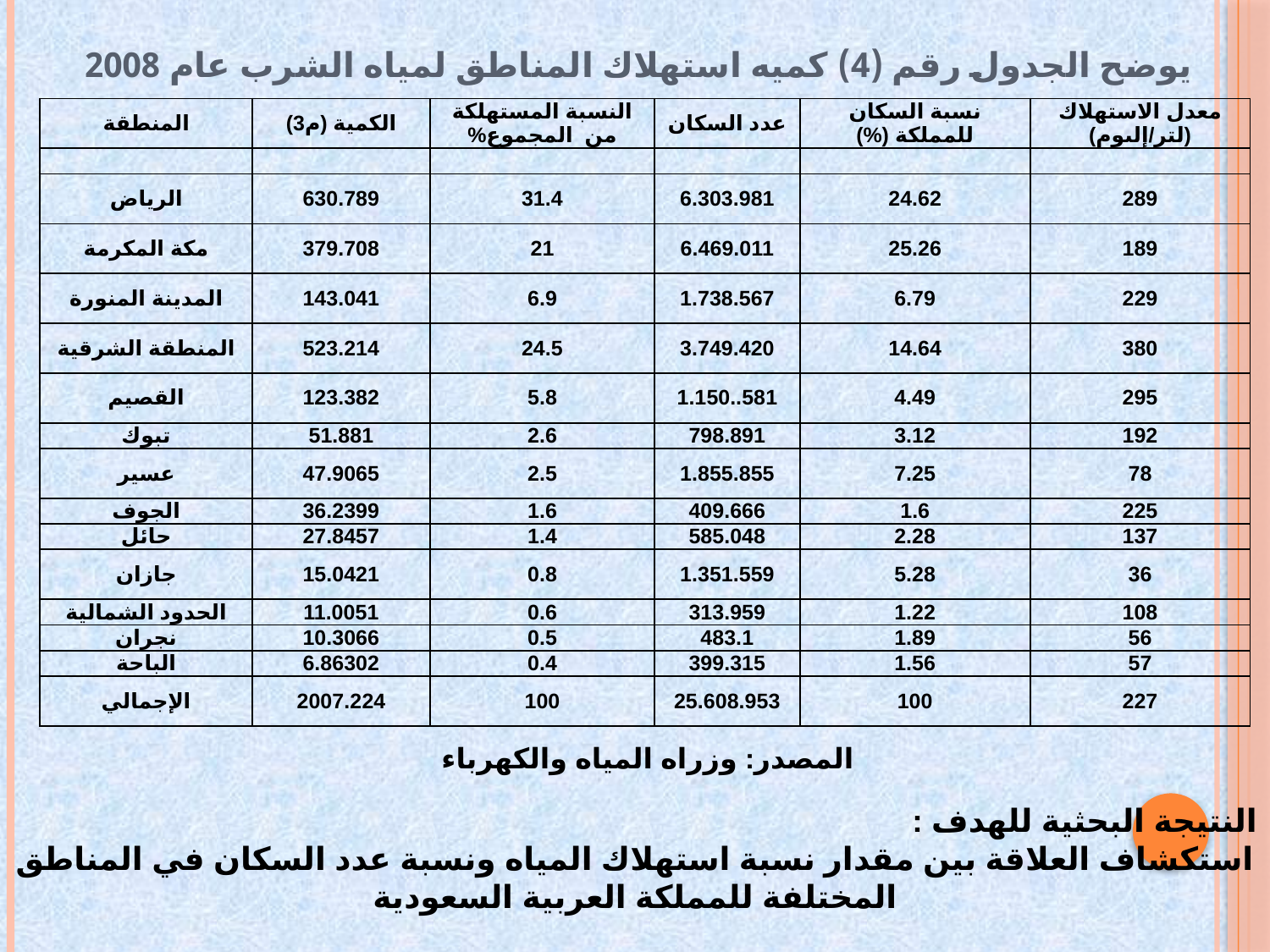

# يوضح الجدول رقم (4) كميه استهلاك المناطق لمياه الشرب عام 2008
| المنطقة | الكمية (م3) | النسبة المستهلكة من المجموع% | عدد السكان | نسبة السكان للمملكة (%) | معدل الاستهلاك (لتر/إلىوم) |
| --- | --- | --- | --- | --- | --- |
|  |  |  |  |  |  |
| الرياض | 630.789 | 31.4 | 6.303.981 | 24.62 | 289 |
| مكة المكرمة | 379.708 | 21 | 6.469.011 | 25.26 | 189 |
| المدينة المنورة | 143.041 | 6.9 | 1.738.567 | 6.79 | 229 |
| المنطقة الشرقية | 523.214 | 24.5 | 3.749.420 | 14.64 | 380 |
| القصيم | 123.382 | 5.8 | 1.150..581 | 4.49 | 295 |
| تبوك | 51.881 | 2.6 | 798.891 | 3.12 | 192 |
| عسير | 47.9065 | 2.5 | 1.855.855 | 7.25 | 78 |
| الجوف | 36.2399 | 1.6 | 409.666 | 1.6 | 225 |
| حائل | 27.8457 | 1.4 | 585.048 | 2.28 | 137 |
| جازان | 15.0421 | 0.8 | 1.351.559 | 5.28 | 36 |
| الحدود الشمالية | 11.0051 | 0.6 | 313.959 | 1.22 | 108 |
| نجران | 10.3066 | 0.5 | 483.1 | 1.89 | 56 |
| الباحة | 6.86302 | 0.4 | 399.315 | 1.56 | 57 |
| الإجمالي | 2007.224 | 100 | 25.608.953 | 100 | 227 |
المصدر: وزراه المياه والكهرباء
النتيجة البحثية للهدف :
استكشاف العلاقة بين مقدار نسبة استهلاك المياه ونسبة عدد السكان في المناطق المختلفة للمملكة العربية السعودية